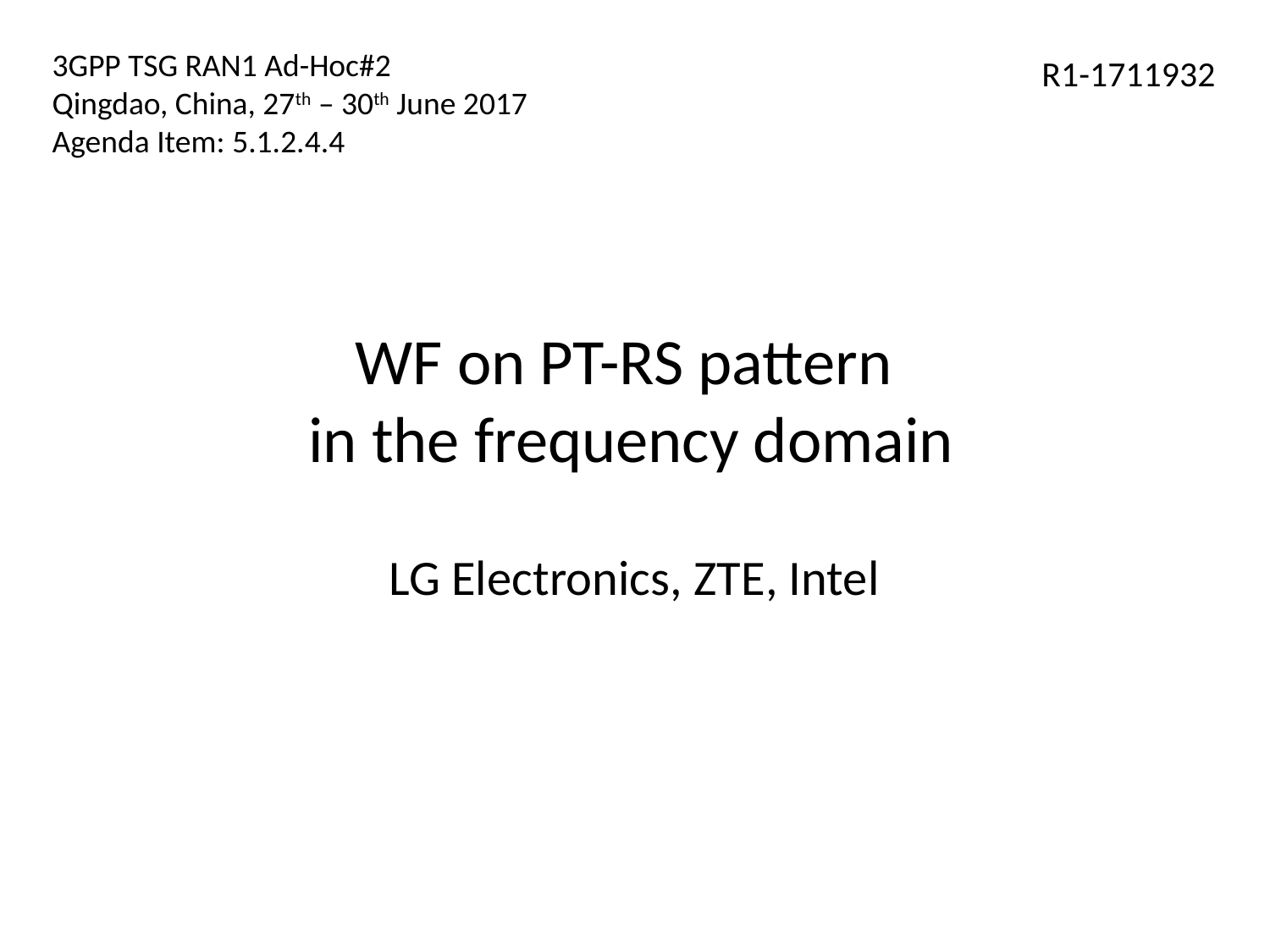

3GPP TSG RAN1 Ad-Hoc#2
Qingdao, China, 27th – 30th June 2017
Agenda Item: 5.1.2.4.4
R1-1711932
WF on PT-RS pattern
in the frequency domain
LG Electronics, ZTE, Intel